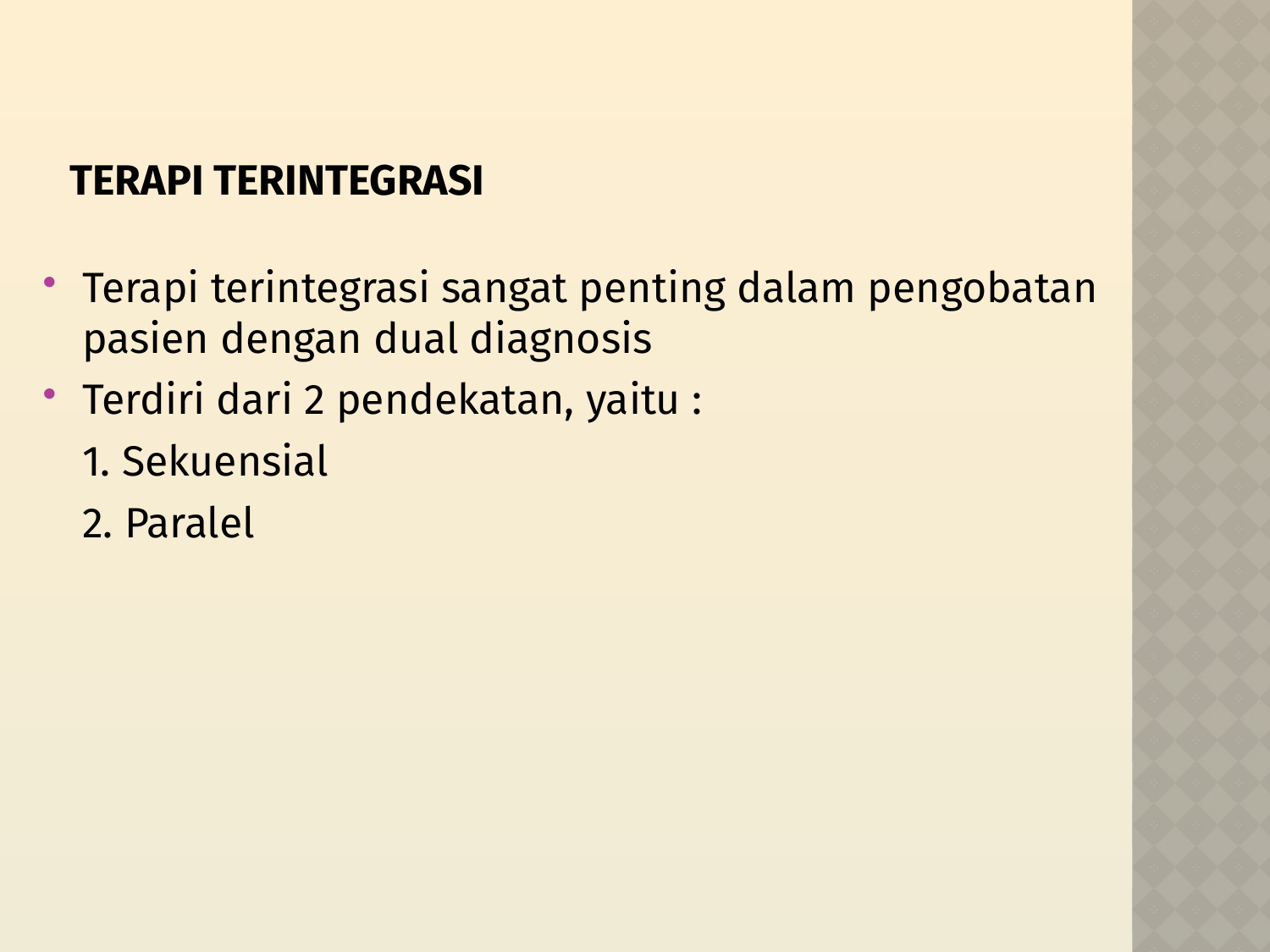

# Terapi terintegrasi
Terapi terintegrasi sangat penting dalam pengobatan pasien dengan dual diagnosis
Terdiri dari 2 pendekatan, yaitu :
	1. Sekuensial
	2. Paralel